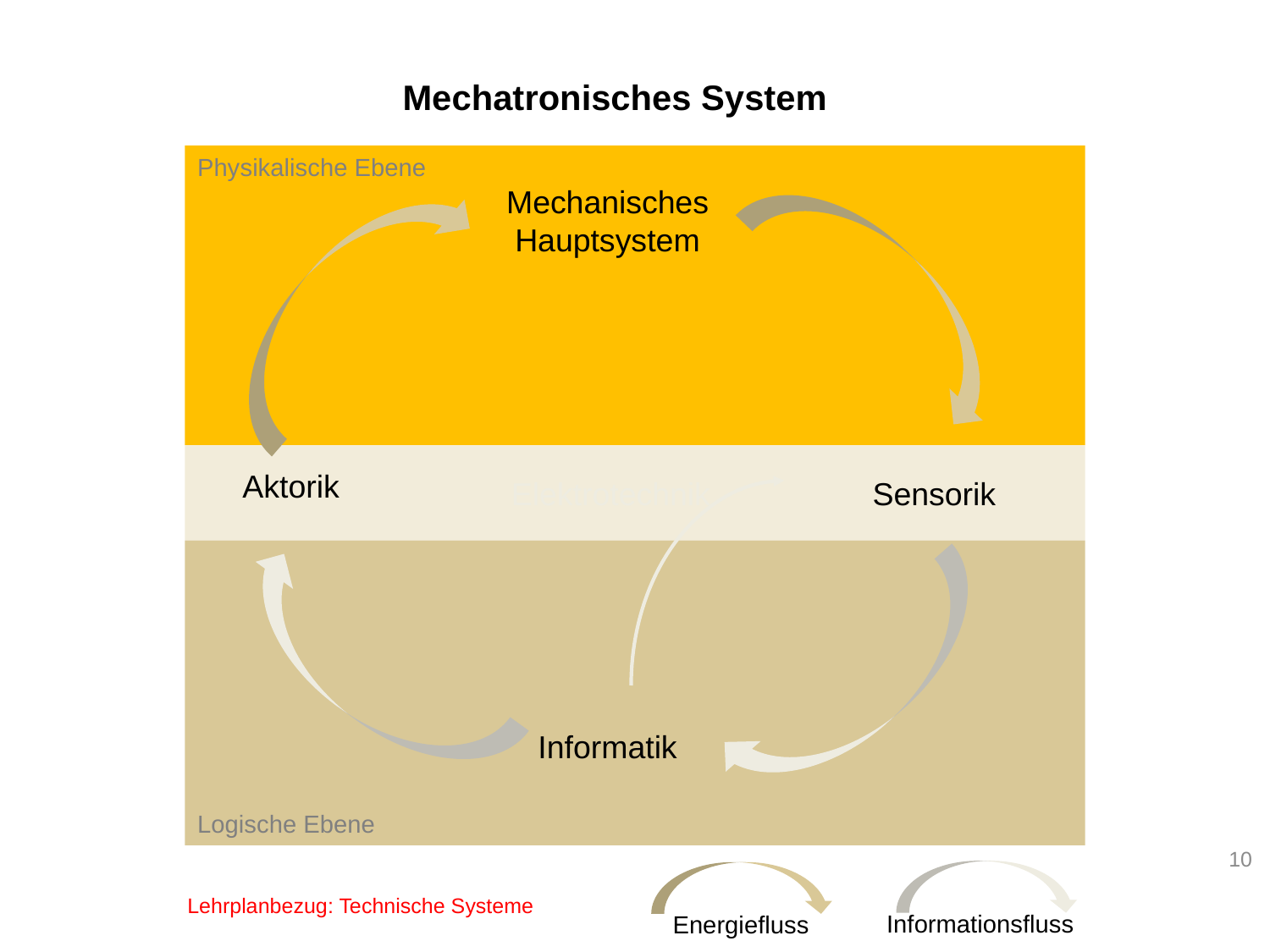

# Mechatronisches System

Physikalische Ebene
Mechanisches
Hauptsystem

Aktorik
Elektrotechnik
Sensorik

Informatik
Logische Ebene
10

Informationsfluss

Energiefluss
Lehrplanbezug: Technische Systeme